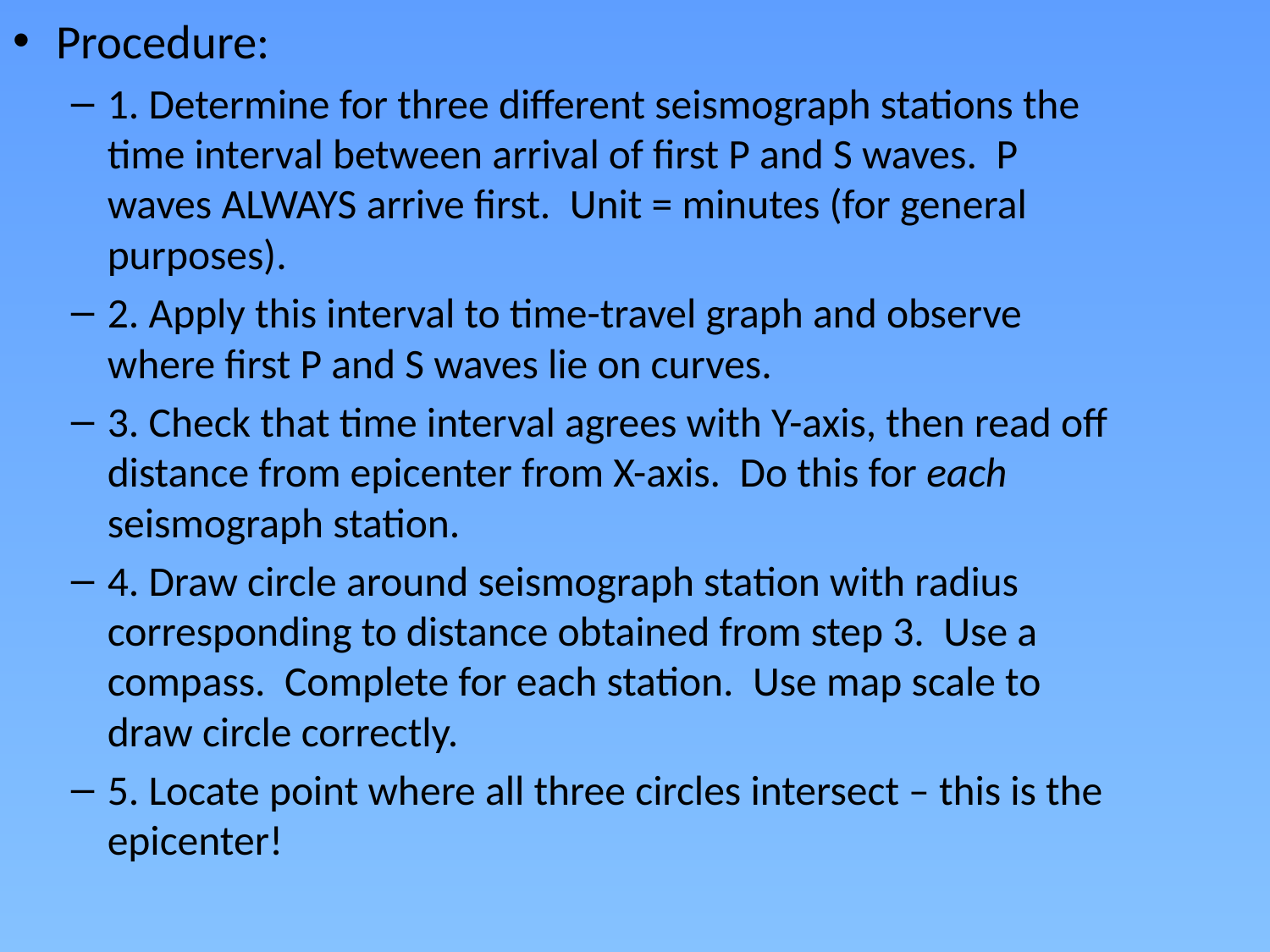

Procedure:
1. Determine for three different seismograph stations the time interval between arrival of first P and S waves.  P waves ALWAYS arrive first.  Unit = minutes (for general purposes).
2. Apply this interval to time-travel graph and observe where first P and S waves lie on curves.
3. Check that time interval agrees with Y-axis, then read off distance from epicenter from X-axis.  Do this for each seismograph station.
4. Draw circle around seismograph station with radius corresponding to distance obtained from step 3.  Use a compass.  Complete for each station.  Use map scale to draw circle correctly.
5. Locate point where all three circles intersect – this is the epicenter!